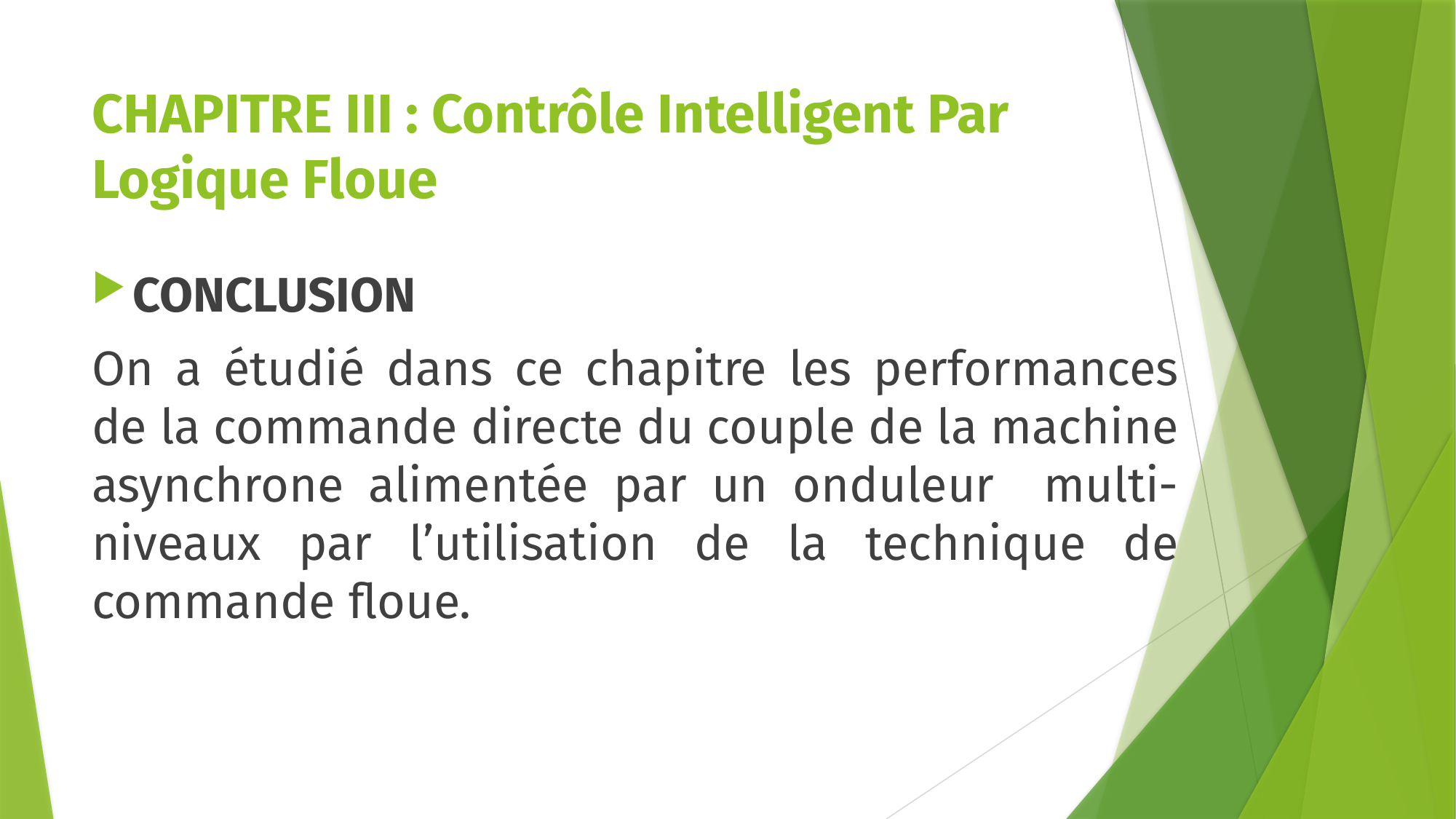

# CHAPITRE III : Contrôle Intelligent Par Logique Floue
CONCLUSION
On a étudié dans ce chapitre les performances de la commande directe du couple de la machine asynchrone alimentée par un onduleur  multi-niveaux par l’utilisation de la technique de commande floue.